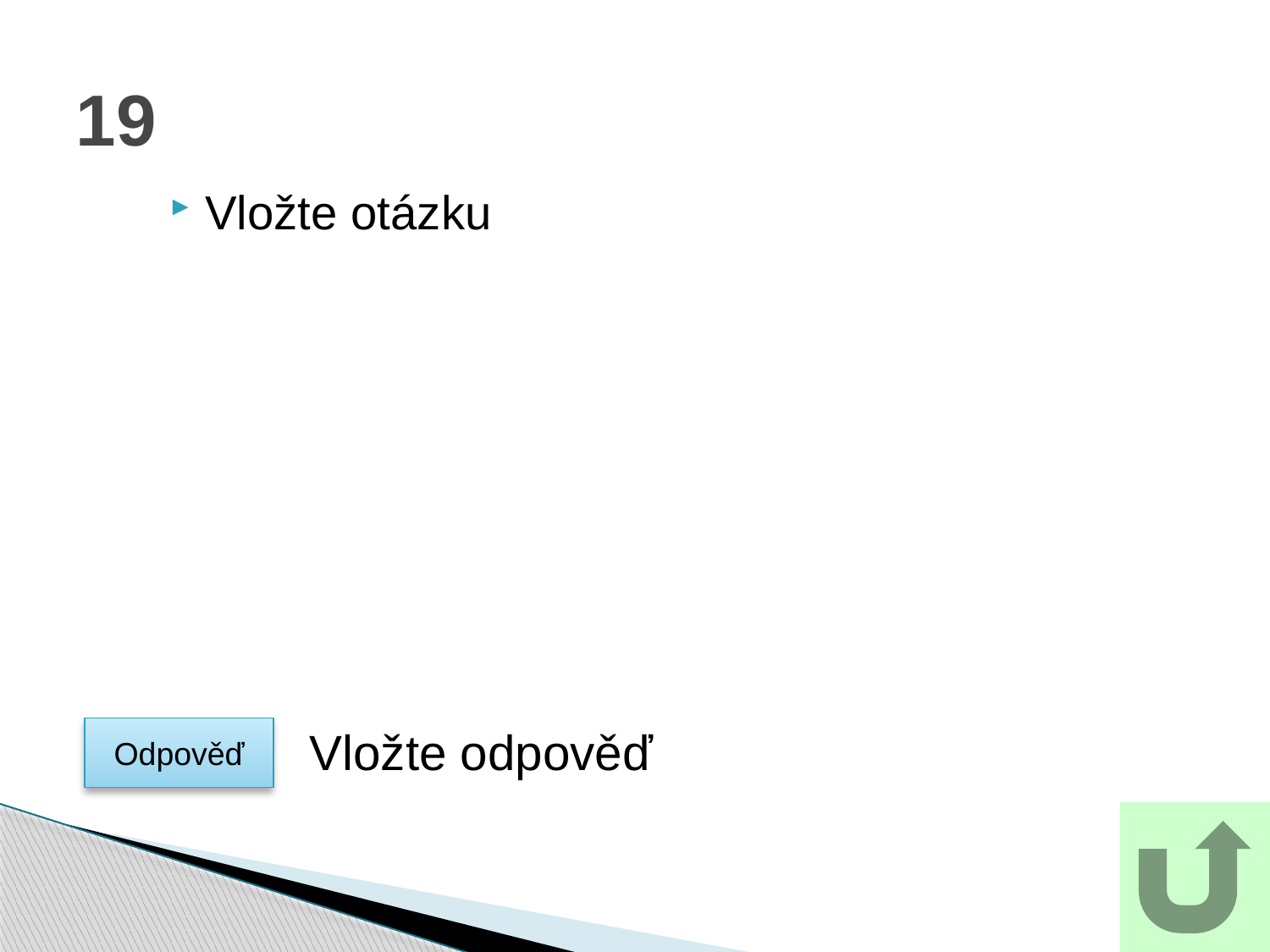

# 19
Vložte otázku

Vložte odpověď
Odpověď